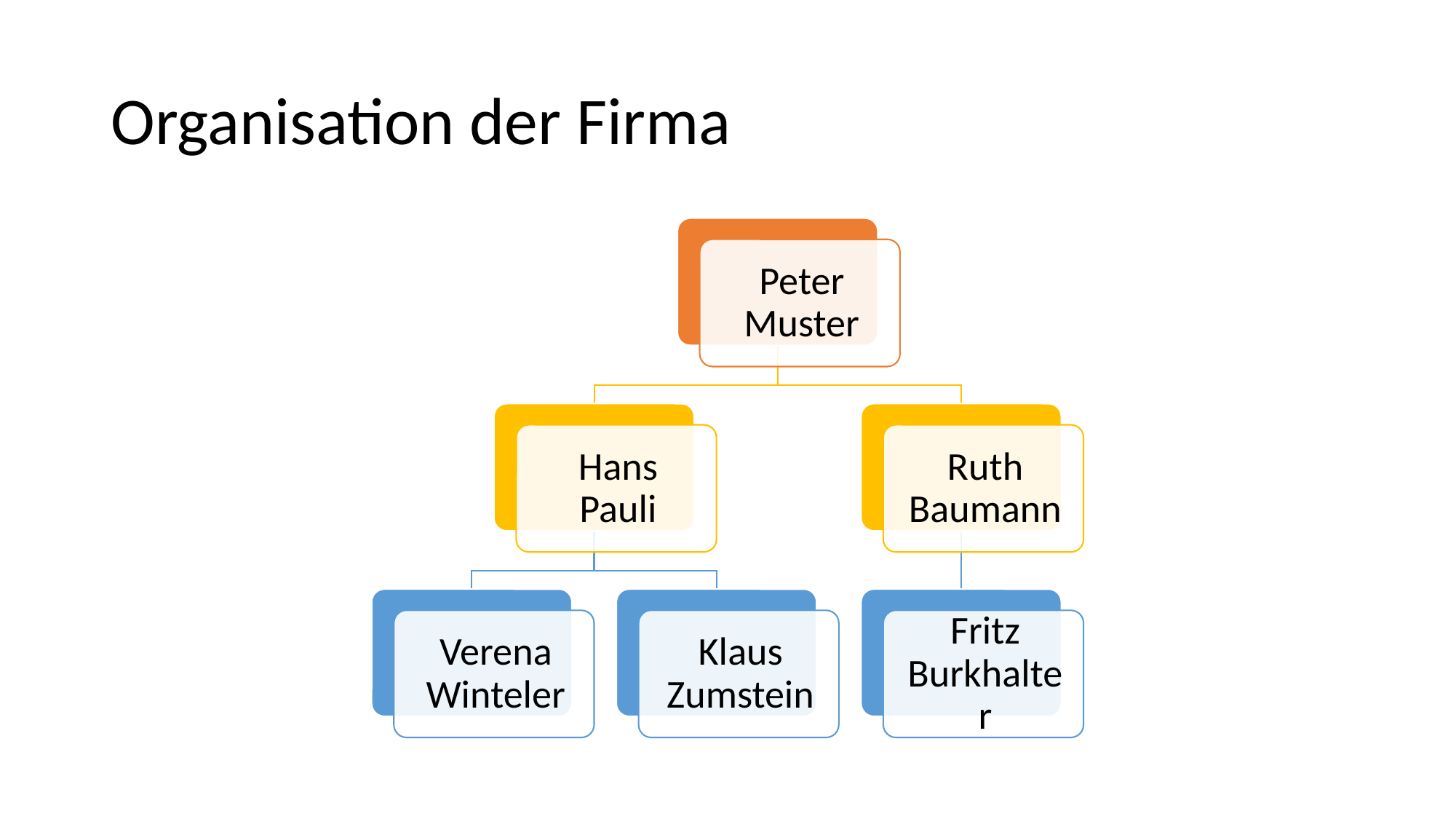

# Organisation der Firma
Peter Muster
Hans Pauli
Verena Winteler
Klaus Zumstein
Ruth Baumann
Fritz Burkhalter